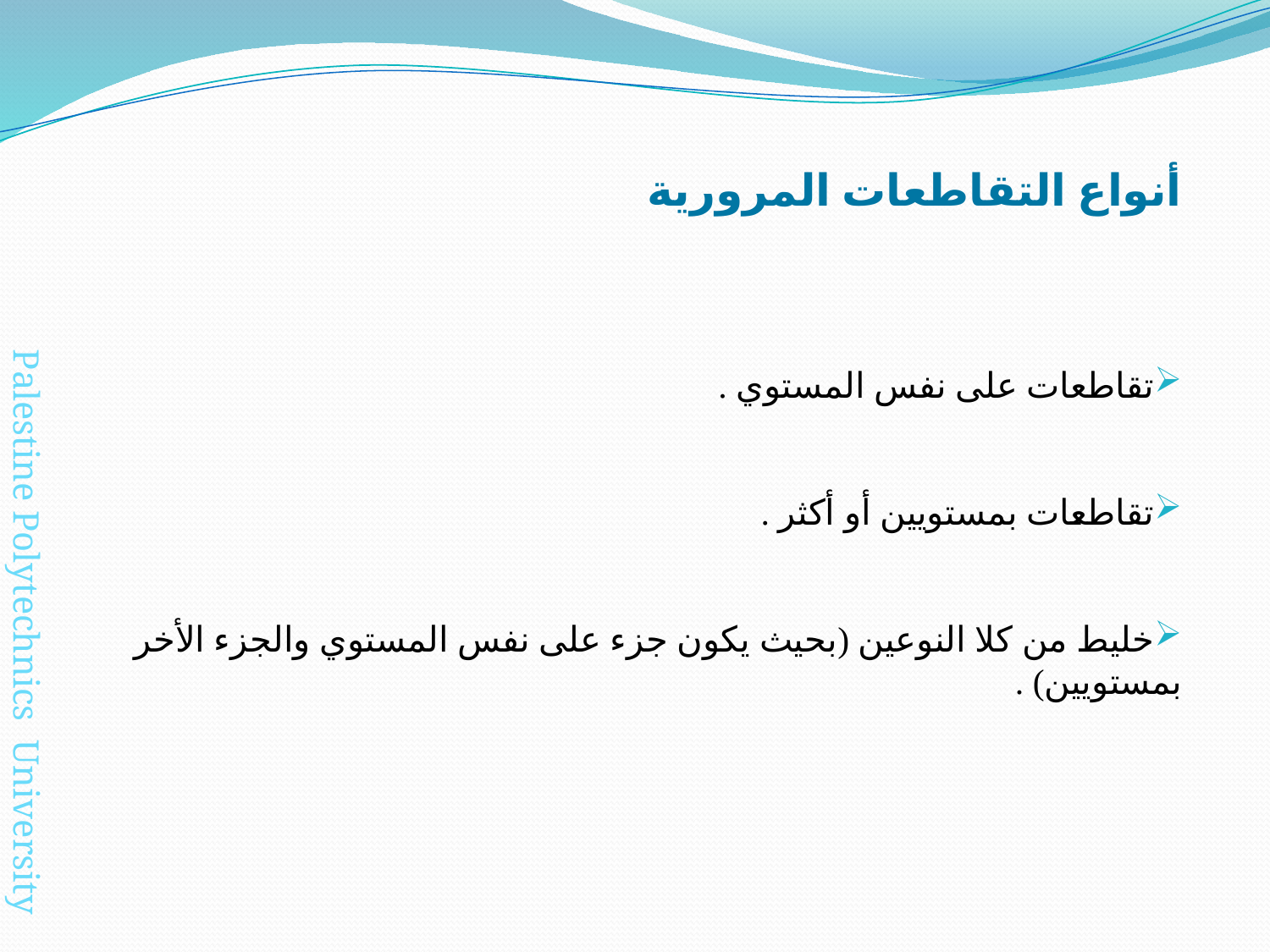

أنواع التقاطعات المرورية

تقاطعات على نفس المستوي .

تقاطعات بمستويين أو أكثر .

خليط من كلا النوعين (بحيث يكون جزء على نفس المستوي والجزء الأخر بمستويين) .

Palestine Polytechnics  University